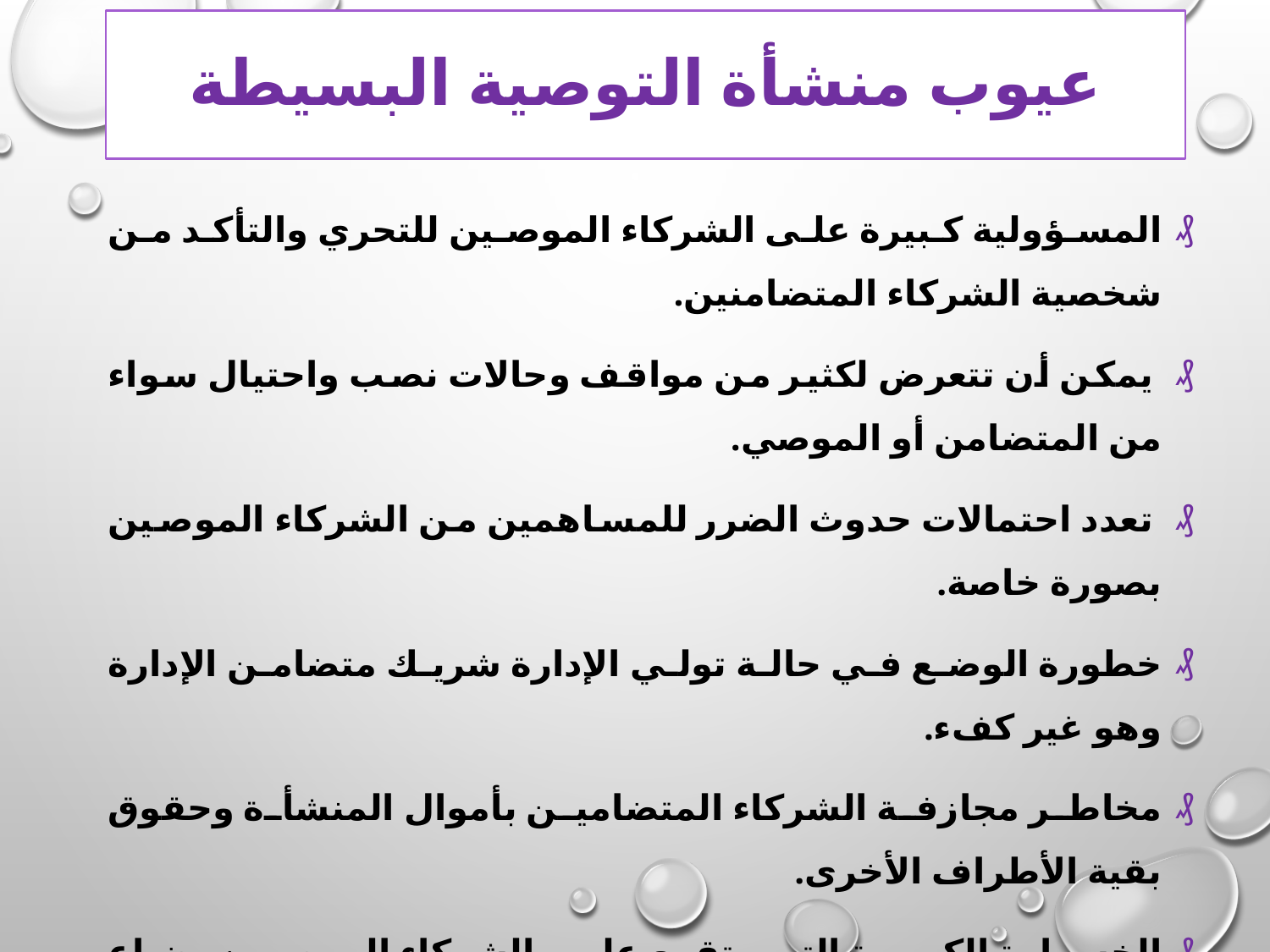

# عيوب منشأة التوصية البسيطة
المسؤولية كبيرة على الشركاء الموصين للتحري والتأكد من شخصية الشركاء المتضامنين.
 يمكن أن تتعرض لكثير من مواقف وحالات نصب واحتيال سواء من المتضامن أو الموصي.
 تعدد احتمالات حدوث الضرر للمساهمين من الشركاء الموصين بصورة خاصة.
خطورة الوضع في حالة تولي الإدارة شريك متضامن الإدارة وهو غير كفء.
مخاطر مجازفة الشركاء المتضامين بأموال المنشأة وحقوق بقية الأطراف الأخرى.
الخسارة الكبيرة التي تقع على الشركاء الموصين بضياع أموالهم في المنشأة إذا أفلست.
إحتمال حدوث اختلافات أو نزاعات في حالة تعيين الشركاء الموصون من يقوم مقامهم أو يمثلهم في حالات المرض أو الإفلاس أو الوفاة.
 بجانب كل ما سبق تتعرض منشأة التوصية البسيطة لنفس عيوب ومخاطر منشأة التضامن.